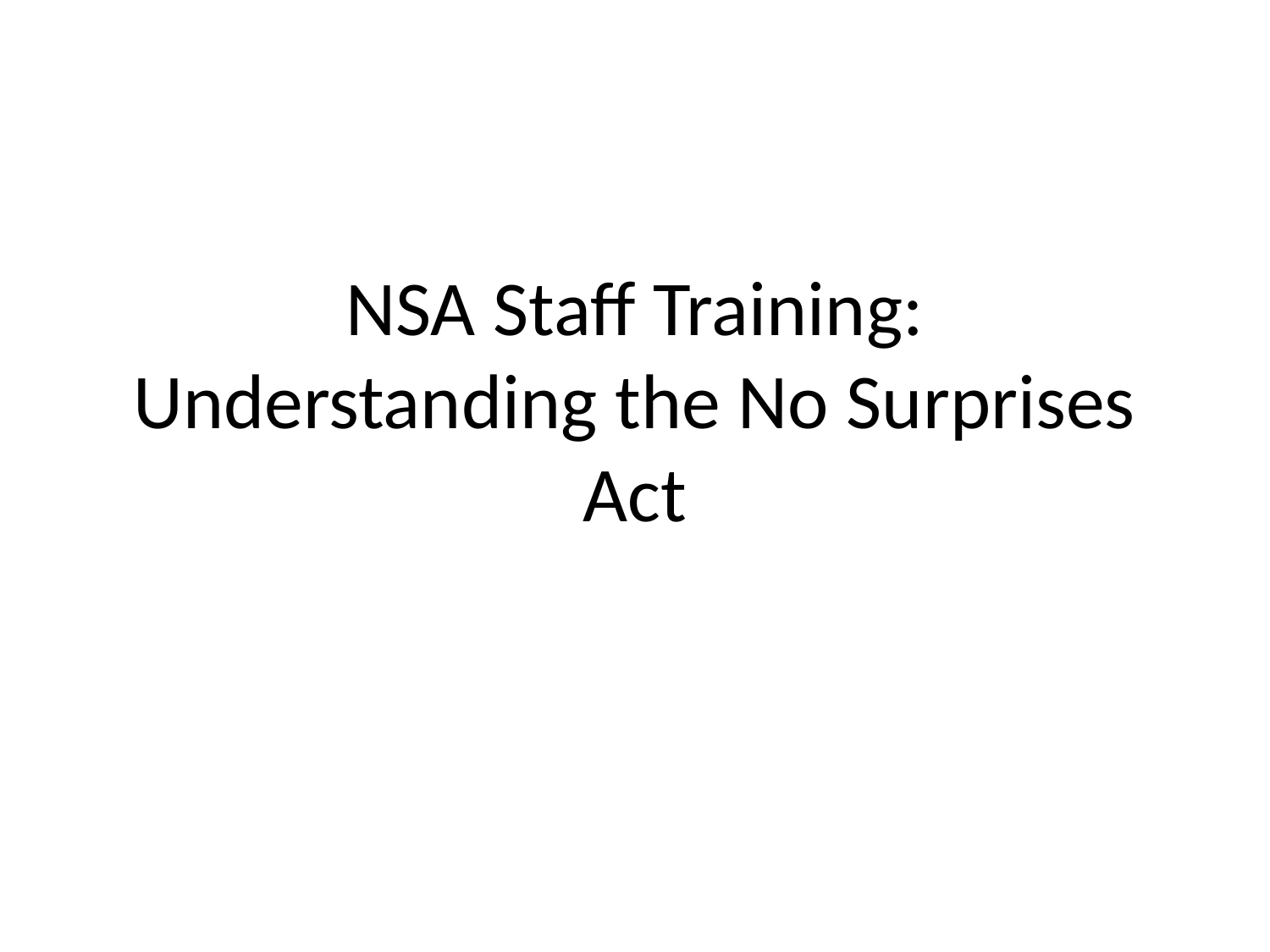

# NSA Staff Training: Understanding the No Surprises Act